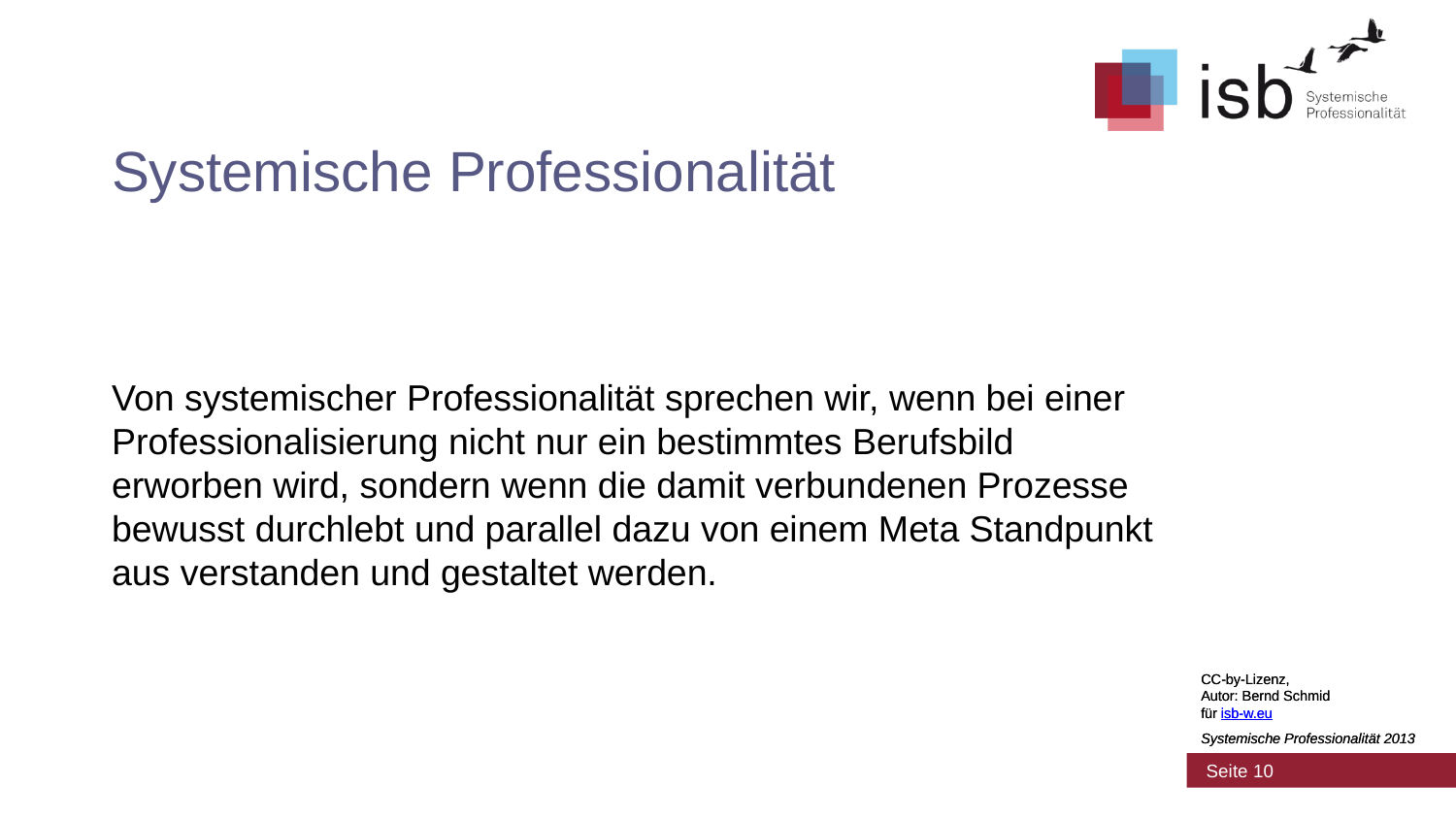

# Systemische Professionalität
Von systemischer Professionalität sprechen wir, wenn bei einer Professionalisierung nicht nur ein bestimmtes Berufsbild erworben wird, sondern wenn die damit verbundenen Prozesse bewusst durchlebt und parallel dazu von einem Meta Standpunkt aus verstanden und gestaltet werden.

CC-by-Lizenz,
Autor: Bernd Schmid
für isb-w.eu
Systemische Professionalität 2013
 Seite 10